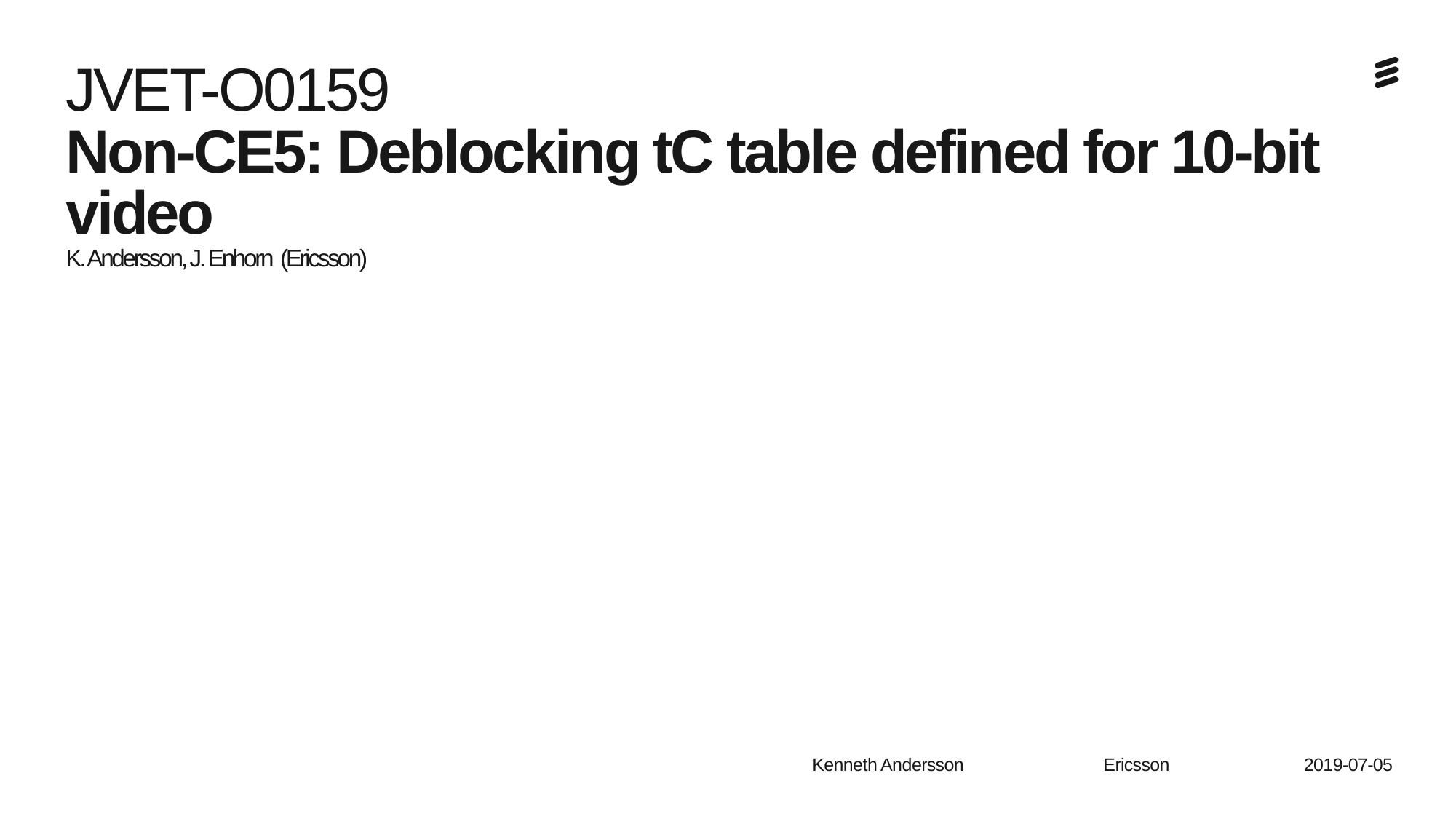

# JVET-O0159 Non-CE5: Deblocking tC table defined for 10-bit video K. Andersson, J. Enhorn  (Ericsson)

Ericsson
2019-07-05
Kenneth Andersson